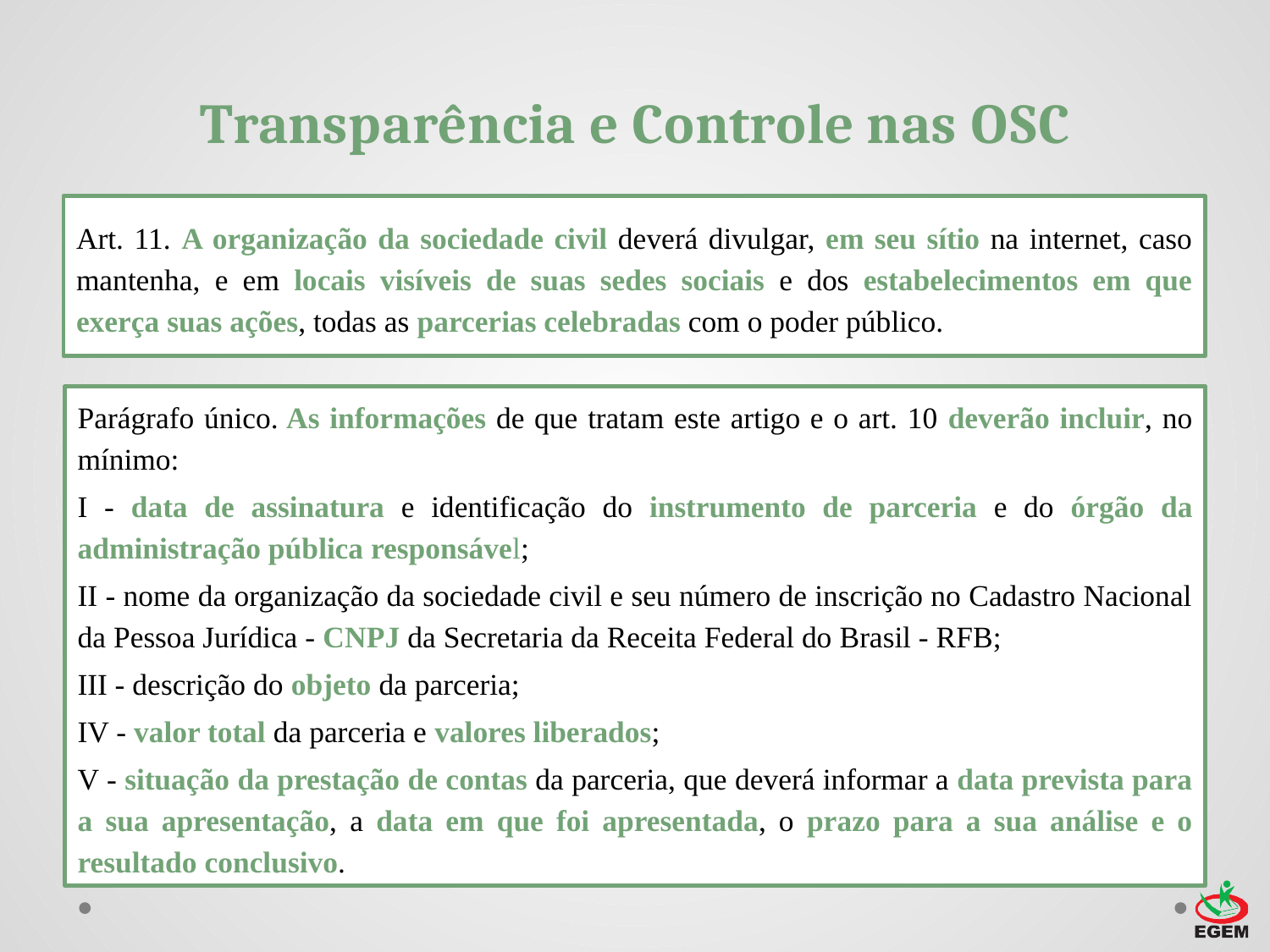

# Transparência e Controle nas OSC
Art. 11. A organização da sociedade civil deverá divulgar, em seu sítio na internet, caso mantenha, e em locais visíveis de suas sedes sociais e dos estabelecimentos em que exerça suas ações, todas as parcerias celebradas com o poder público.
Parágrafo único. As informações de que tratam este artigo e o art. 10 deverão incluir, no mínimo:
I - data de assinatura e identificação do instrumento de parceria e do órgão da administração pública responsável;
II - nome da organização da sociedade civil e seu número de inscrição no Cadastro Nacional da Pessoa Jurídica - CNPJ da Secretaria da Receita Federal do Brasil - RFB;
III - descrição do objeto da parceria;
IV - valor total da parceria e valores liberados;
V - situação da prestação de contas da parceria, que deverá informar a data prevista para a sua apresentação, a data em que foi apresentada, o prazo para a sua análise e o resultado conclusivo.